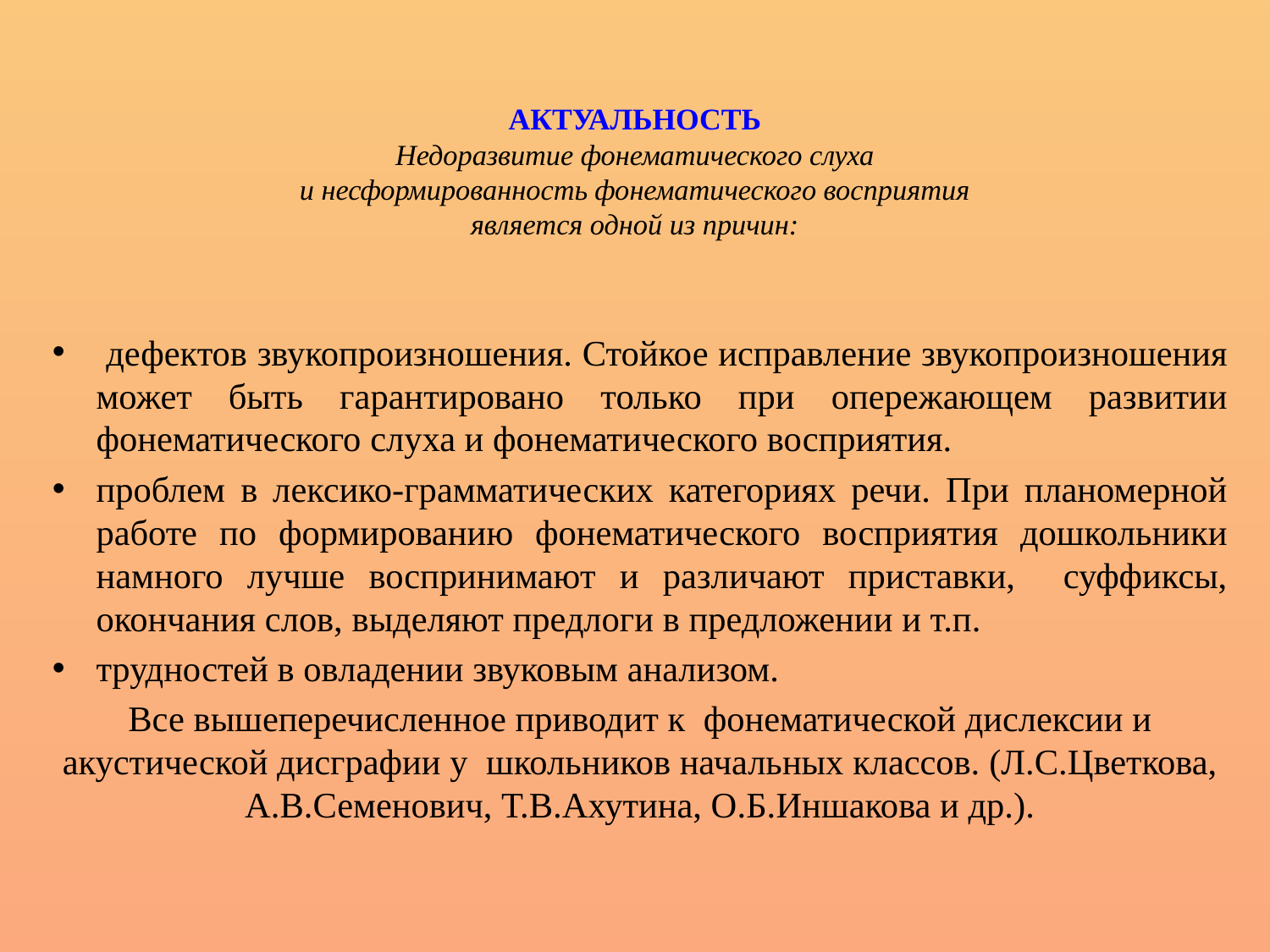

# АКТУАЛЬНОСТЬ Недоразвитие фонематического слуха и несформированность фонематического восприятия является одной из причин:

 дефектов звукопроизношения. Стойкое исправление звукопроизношения может быть гарантировано только при опережающем развитии фонематического слуха и фонематического восприятия.
проблем в лексико-грамматических категориях речи. При планомерной работе по формированию фонематического восприятия дошкольники намного лучше воспринимают и различают приставки,  суффиксы, окончания слов, выделяют предлоги в предложении и т.п.
трудностей в овладении звуковым анализом.
Все вышеперечисленное приводит к  фонематической дислексии и акустической дисграфии у  школьников начальных классов. (Л.С.Цветкова, А.В.Семенович, Т.В.Ахутина, О.Б.Иншакова и др.).